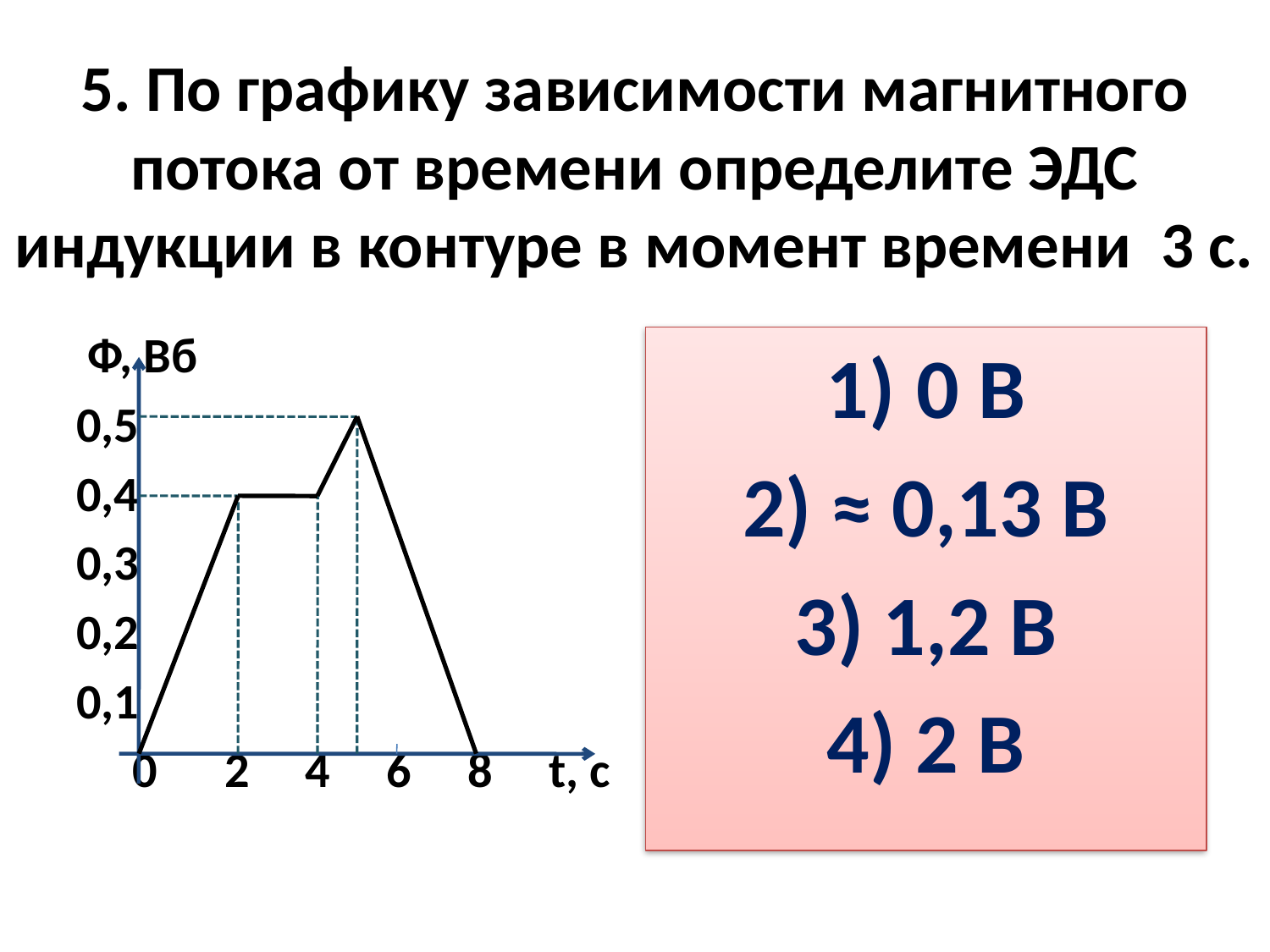

# 5. По графику зависимости магнитного потока от времени определите ЭДС индукции в контуре в момент времени  3 с.
 Ф, Вб
0,5
0,4
0,3
0,2
0,1
     0      2     4     6     8     t, с

 0 В
2) ≈ 0,13 В
3) 1,2 В
4) 2 В